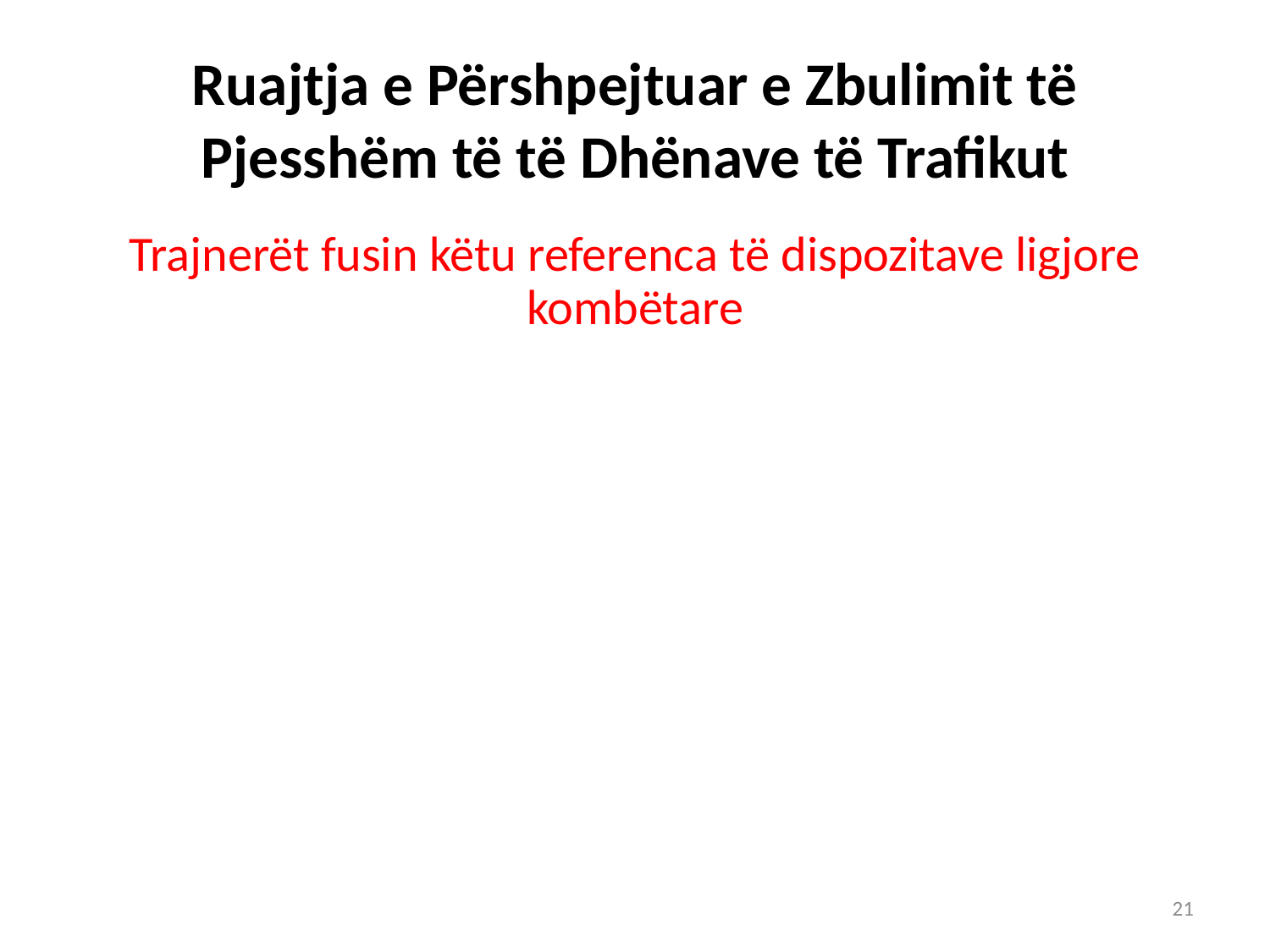

# Ruajtja e Përshpejtuar e Zbulimit të Pjesshëm të të Dhënave të Trafikut
Trajnerët fusin këtu referenca të dispozitave ligjore kombëtare
21